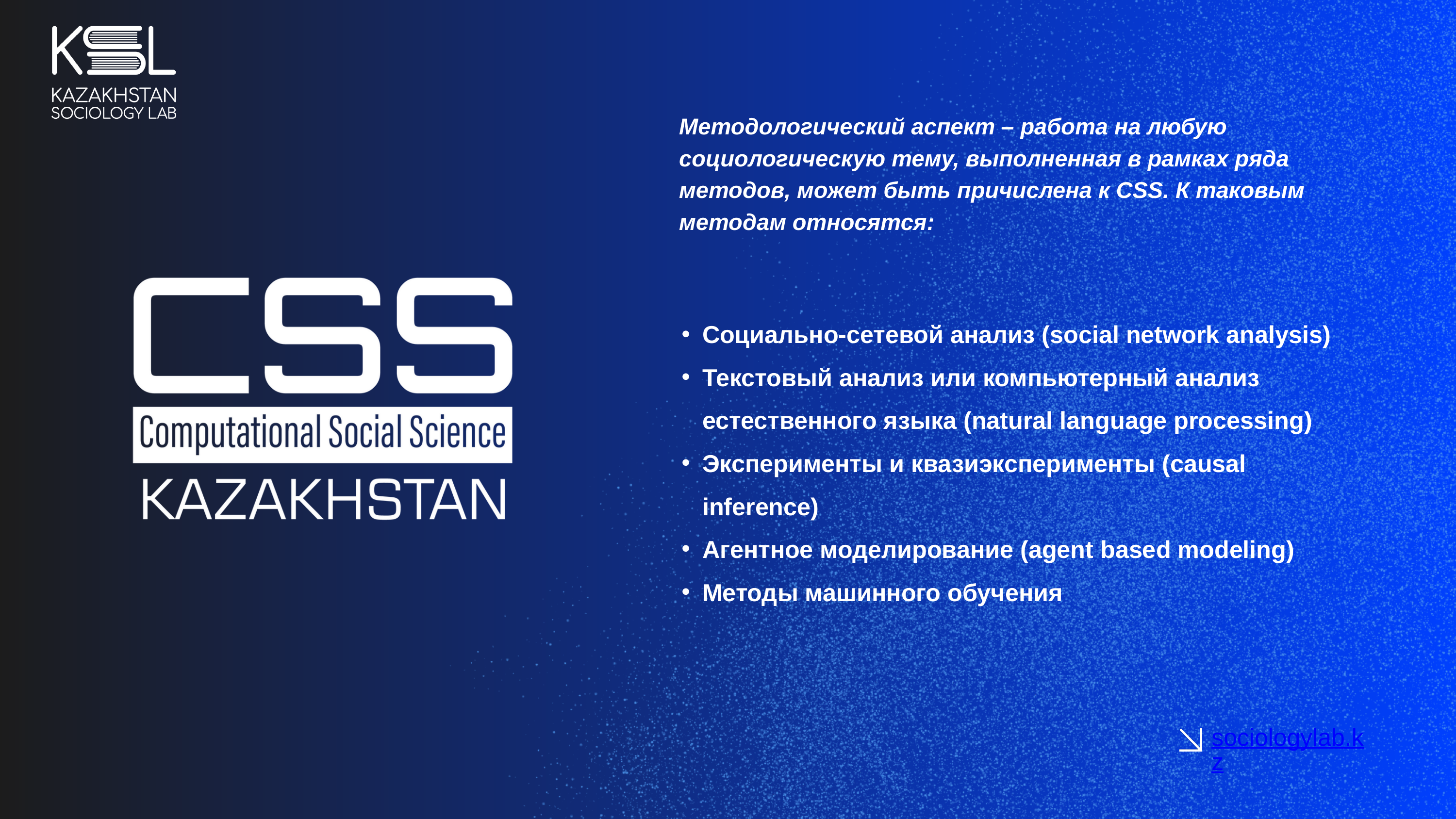

Методологический аспект – работа на любую социологическую тему, выполненная в рамках ряда методов, может быть причислена к CSS. К таковым методам относятся:

Социально-сетевой анализ (social network analysis)
Текстовый анализ или компьютерный анализ естественного языка (natural language processing)
Эксперименты и квазиэксперименты (causal inference)
Агентное моделирование (agent based modeling)
Методы машинного обучения
sociologylab.kz